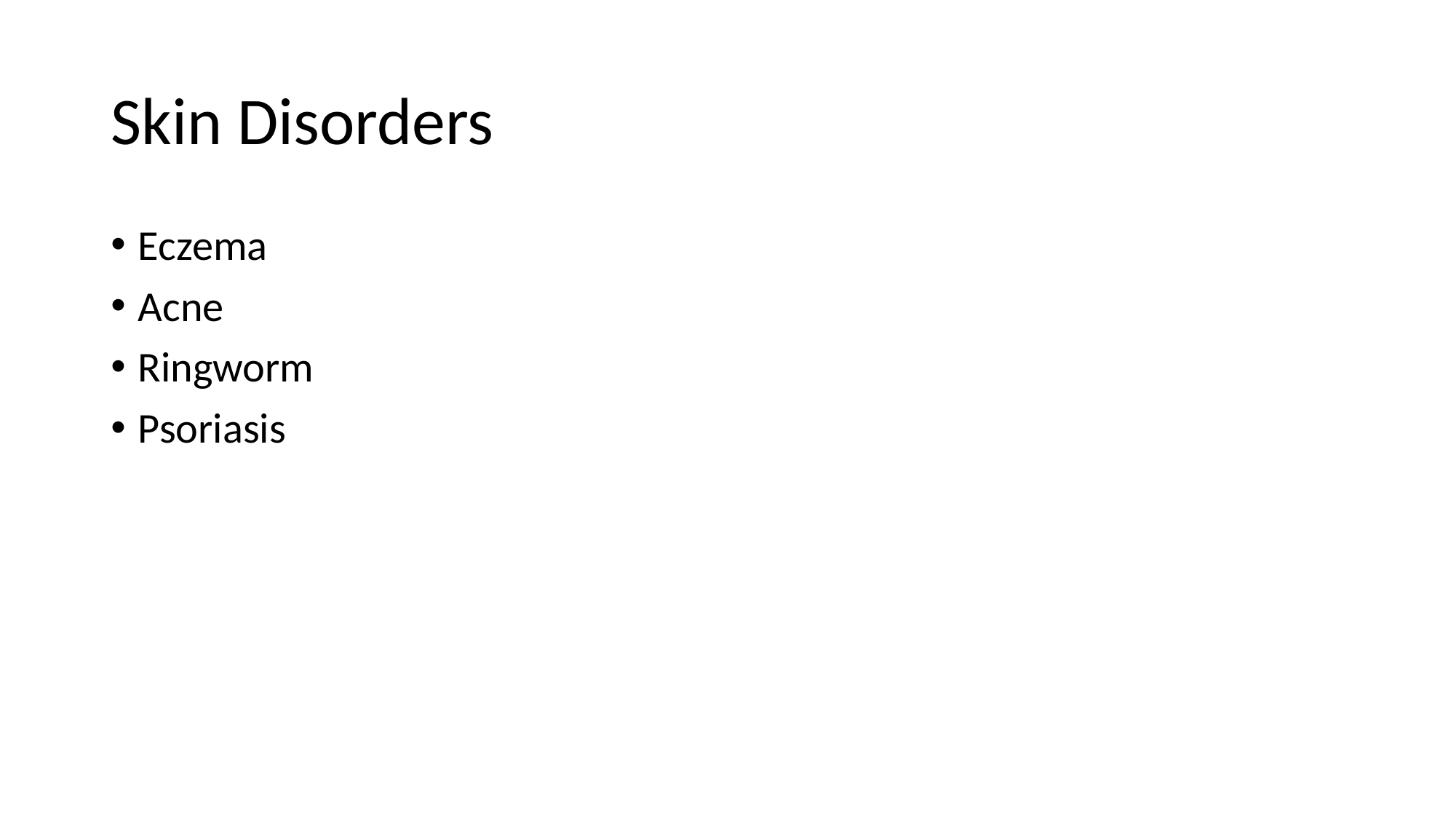

# Skin Disorders
Eczema
Acne
Ringworm
Psoriasis